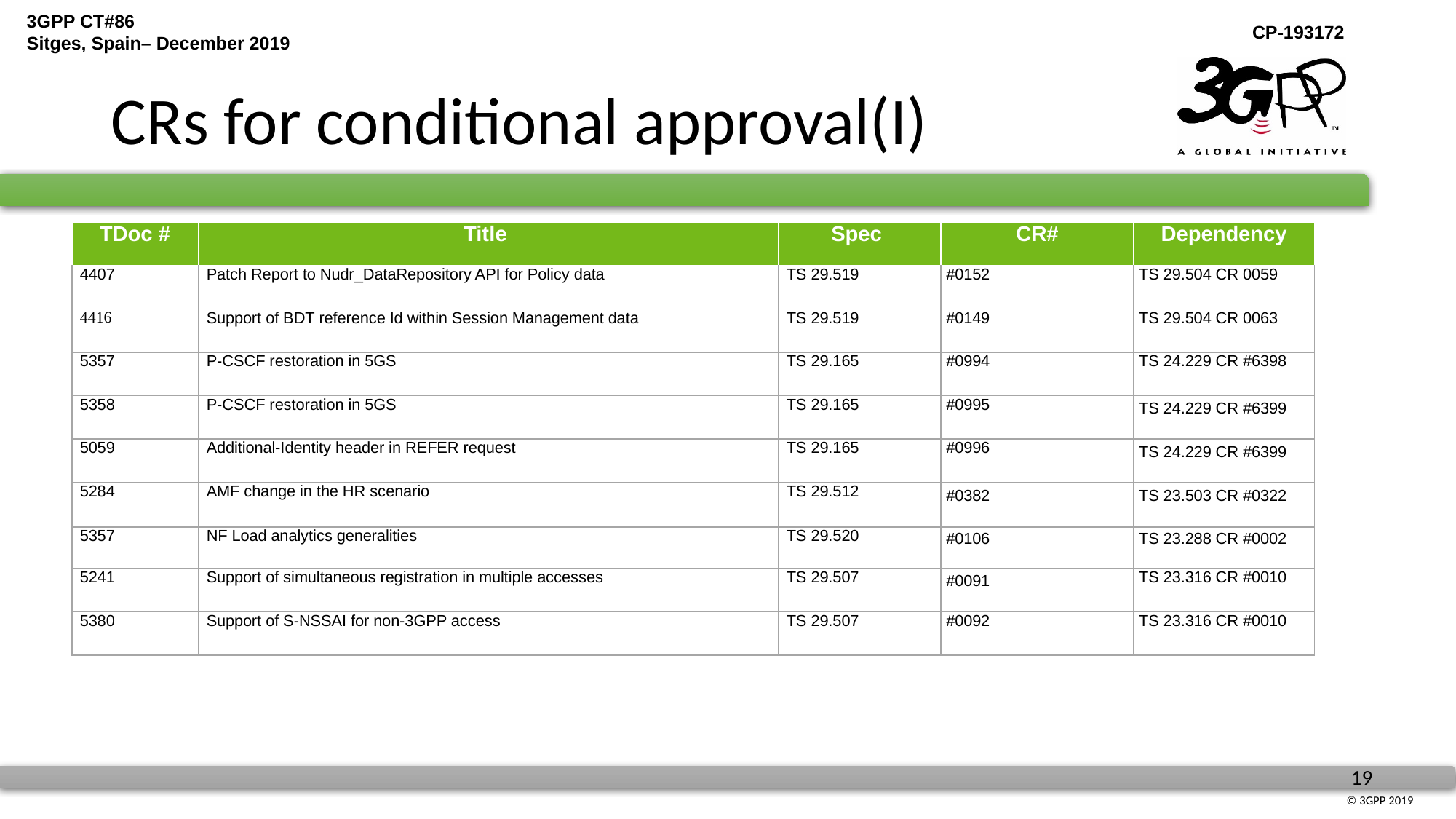

# CRs for conditional approval(I)
| TDoc # | Title | Spec | CR# | Dependency |
| --- | --- | --- | --- | --- |
| 4407 | Patch Report to Nudr\_DataRepository API for Policy data | TS 29.519 | #0152 | TS 29.504 CR 0059 |
| 4416 | Support of BDT reference Id within Session Management data | TS 29.519 | #0149 | TS 29.504 CR 0063 |
| 5357 | P-CSCF restoration in 5GS | TS 29.165 | #0994 | TS 24.229 CR #6398 |
| 5358 | P-CSCF restoration in 5GS | TS 29.165 | #0995 | TS 24.229 CR #6399 |
| 5059 | Additional-Identity header in REFER request | TS 29.165 | #0996 | TS 24.229 CR #6399 |
| 5284 | AMF change in the HR scenario | TS 29.512 | #0382 | TS 23.503 CR #0322 |
| 5357 | NF Load analytics generalities | TS 29.520 | #0106 | TS 23.288 CR #0002 |
| 5241 | Support of simultaneous registration in multiple accesses | TS 29.507 | #0091 | TS 23.316 CR #0010 |
| 5380 | Support of S-NSSAI for non-3GPP access | TS 29.507 | #0092 | TS 23.316 CR #0010 |